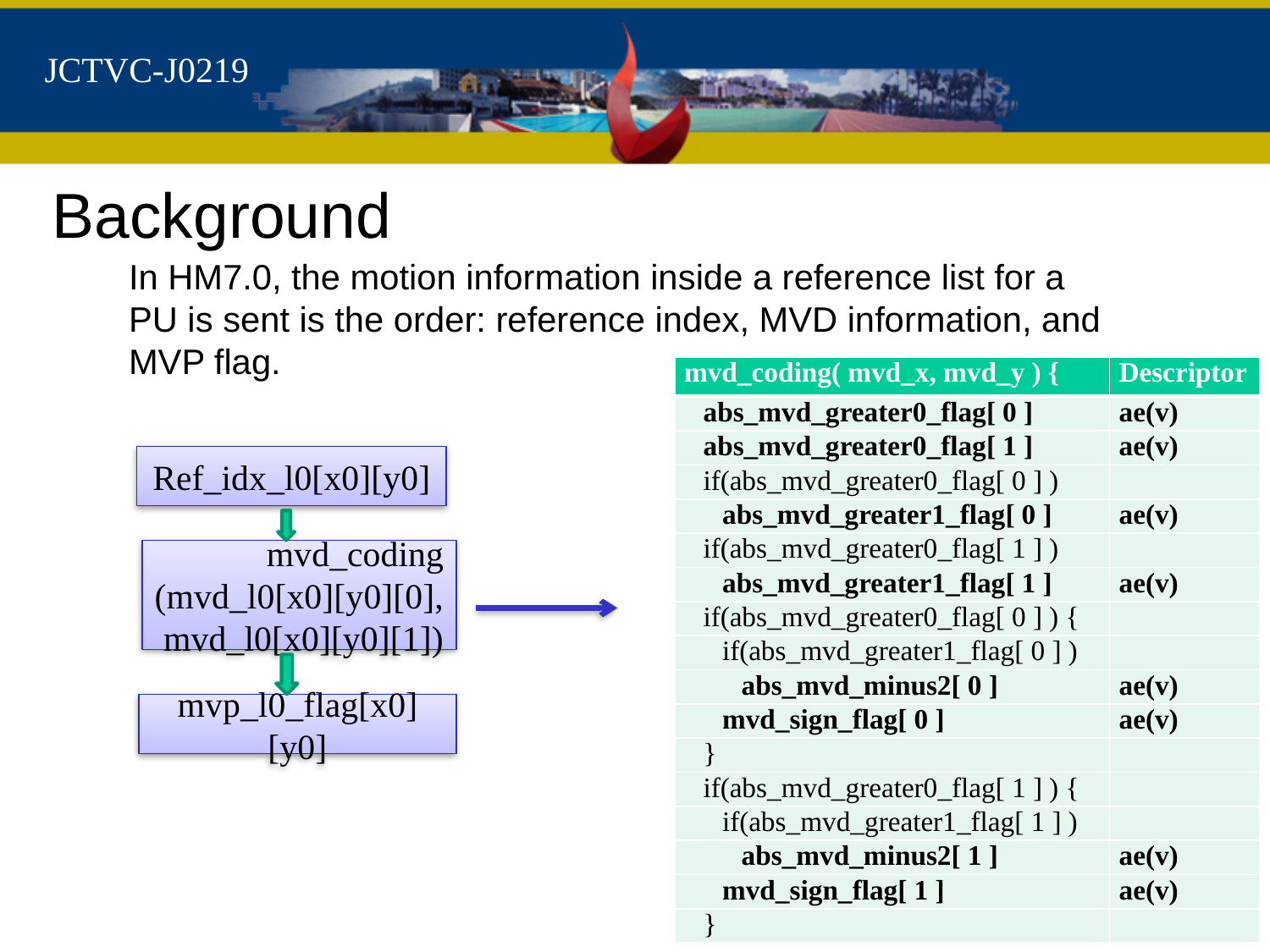

# JCTVC-J0219
Background
In HM7.0, the motion information inside a reference list for a PU is sent is the order: reference index, MVD information, and MVP flag.
| mvd\_coding( mvd\_x, mvd\_y ) { | Descriptor |
| --- | --- |
| abs\_mvd\_greater0\_flag[ 0 ] | ae(v) |
| abs\_mvd\_greater0\_flag[ 1 ] | ae(v) |
| if(abs\_mvd\_greater0\_flag[ 0 ] ) |  |
| abs\_mvd\_greater1\_flag[ 0 ] | ae(v) |
| if(abs\_mvd\_greater0\_flag[ 1 ] ) |  |
| abs\_mvd\_greater1\_flag[ 1 ] | ae(v) |
| if(abs\_mvd\_greater0\_flag[ 0 ] ) { |  |
| if(abs\_mvd\_greater1\_flag[ 0 ] ) |  |
| abs\_mvd\_minus2[ 0 ] | ae(v) |
| mvd\_sign\_flag[ 0 ] | ae(v) |
| } |  |
| if(abs\_mvd\_greater0\_flag[ 1 ] ) { |  |
| if(abs\_mvd\_greater1\_flag[ 1 ] ) |  |
| abs\_mvd\_minus2[ 1 ] | ae(v) |
| mvd\_sign\_flag[ 1 ] | ae(v) |
| } |  |
Ref_idx_l0[x0][y0]

mvd_coding
(mvd_l0[x0][y0][0],  mvd_l0[x0][y0][1])

mvp_l0_flag[x0][y0]